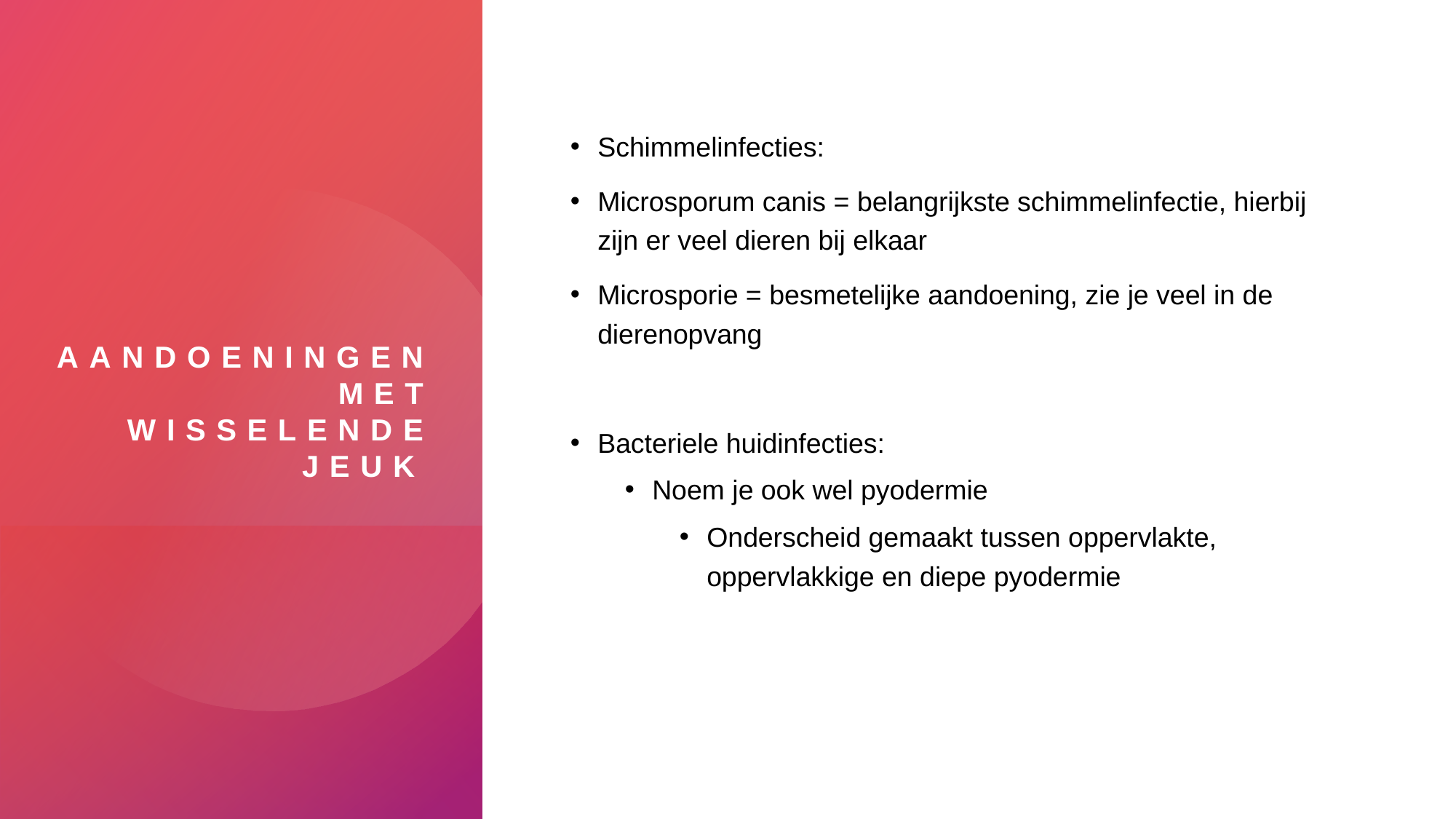

# Aandoeningen met wisselende jeuk
Schimmelinfecties:
Microsporum canis = belangrijkste schimmelinfectie, hierbij zijn er veel dieren bij elkaar
Microsporie = besmetelijke aandoening, zie je veel in de dierenopvang

Bacteriele huidinfecties:
Noem je ook wel pyodermie
Onderscheid gemaakt tussen oppervlakte, oppervlakkige en diepe pyodermie